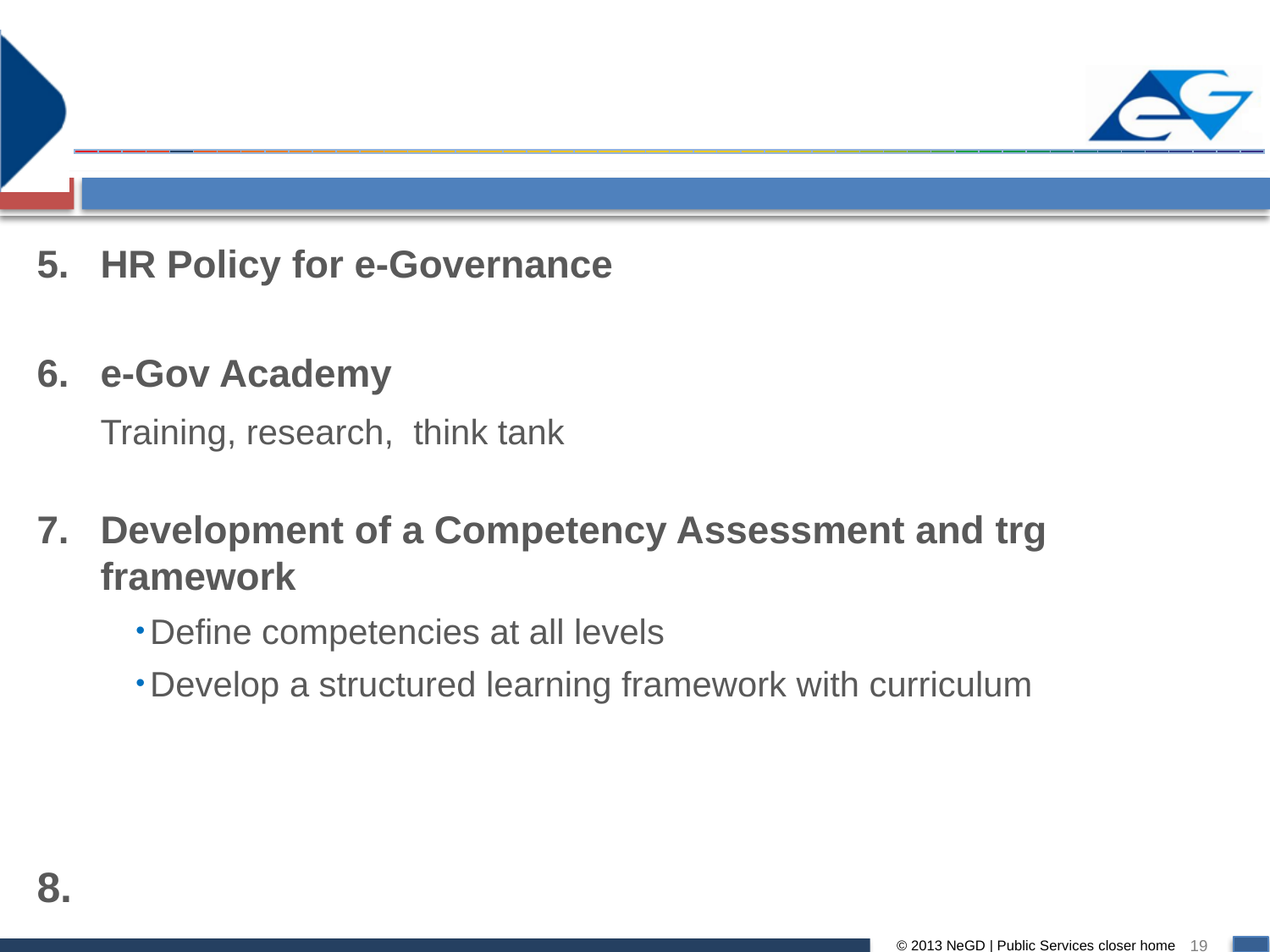

5.	HR Policy for e-Governance

6.	e-Gov Academy
	Training, research,  think tank

7.	Development of a Competency Assessment and trg framework
Define competencies at all levels
Develop a structured learning framework with curriculum

8.